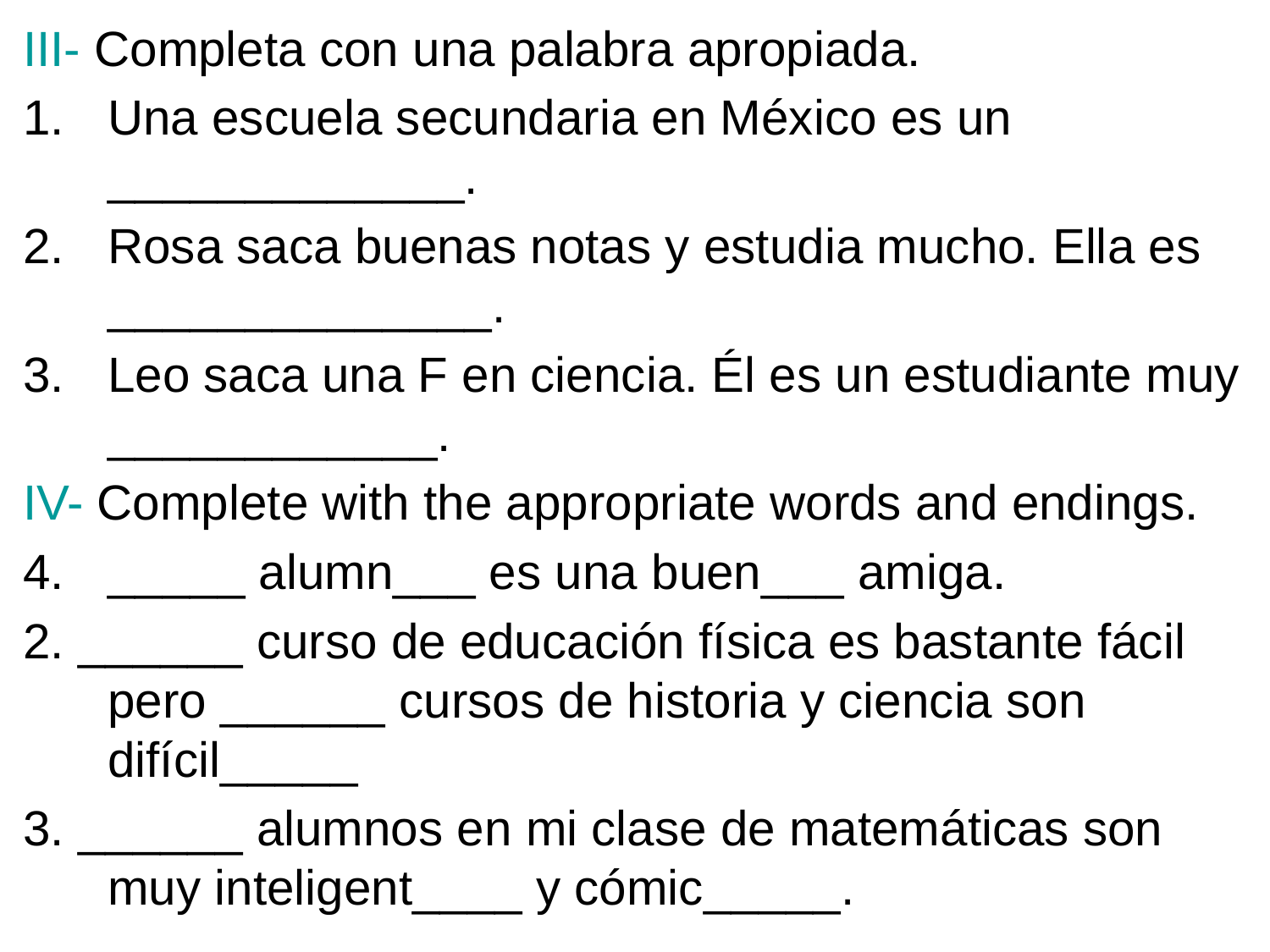

III- Completa con una palabra apropiada.
Una escuela secundaria en México es un _____________.
Rosa saca buenas notas y estudia mucho. Ella es ______________.
Leo saca una F en ciencia. Él es un estudiante muy ____________.
IV- Complete with the appropriate words and endings.
_____ alumn___ es una buen___ amiga.
2. ______ curso de educación física es bastante fácil pero ______ cursos de historia y ciencia son difícil_____
3. ______ alumnos en mi clase de matemáticas son muy inteligent____ y cómic_____.